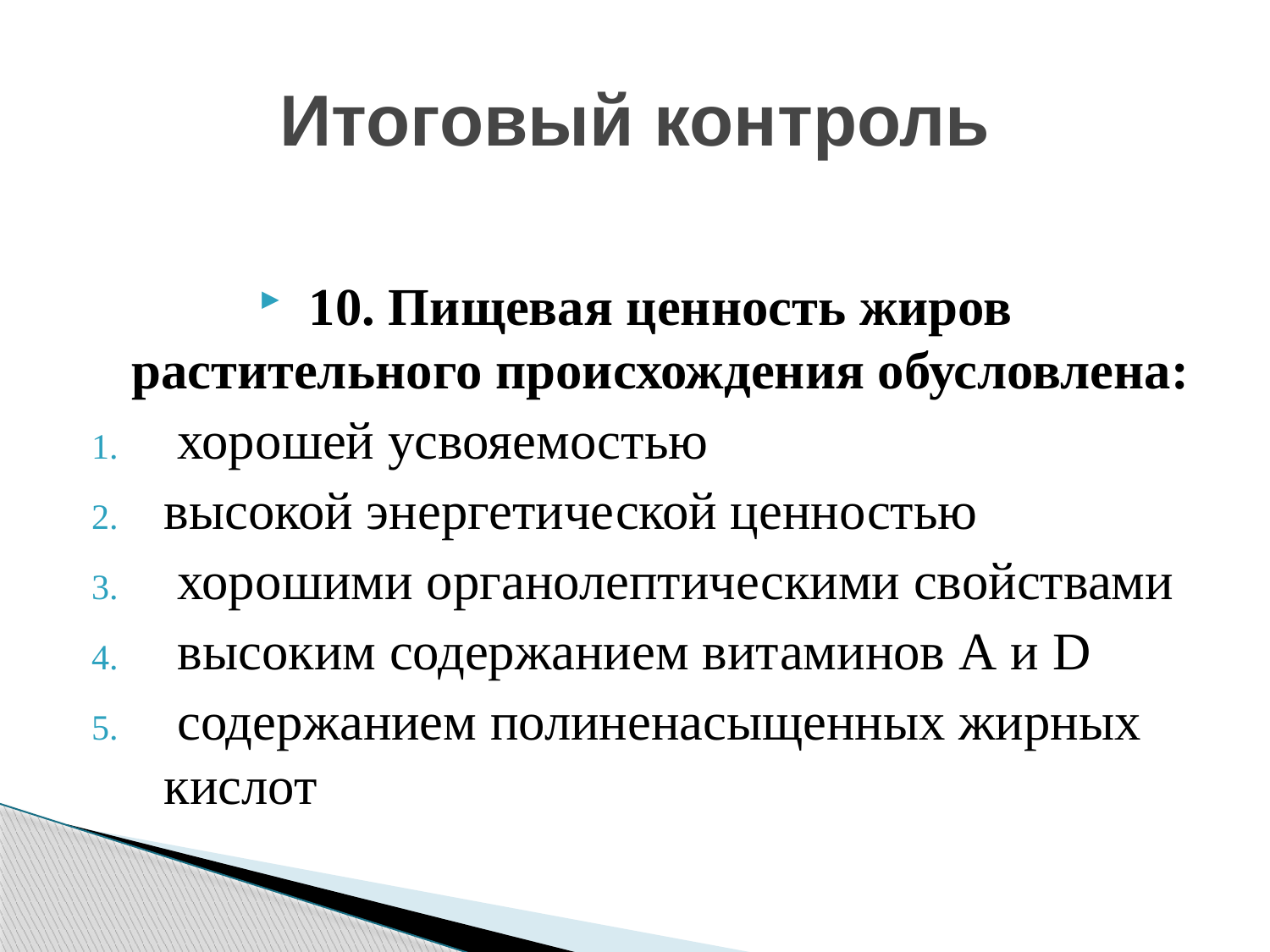

# Итоговый контроль

10. Пищевая ценность жиров растительного происхождения обусловлена:
 хорошей усвояемостью
высокой энергетической ценностью
 хорошими органолептическими свойствами
 высоким содержанием витаминов А и D
 содержанием полиненасыщенных жирных кислот